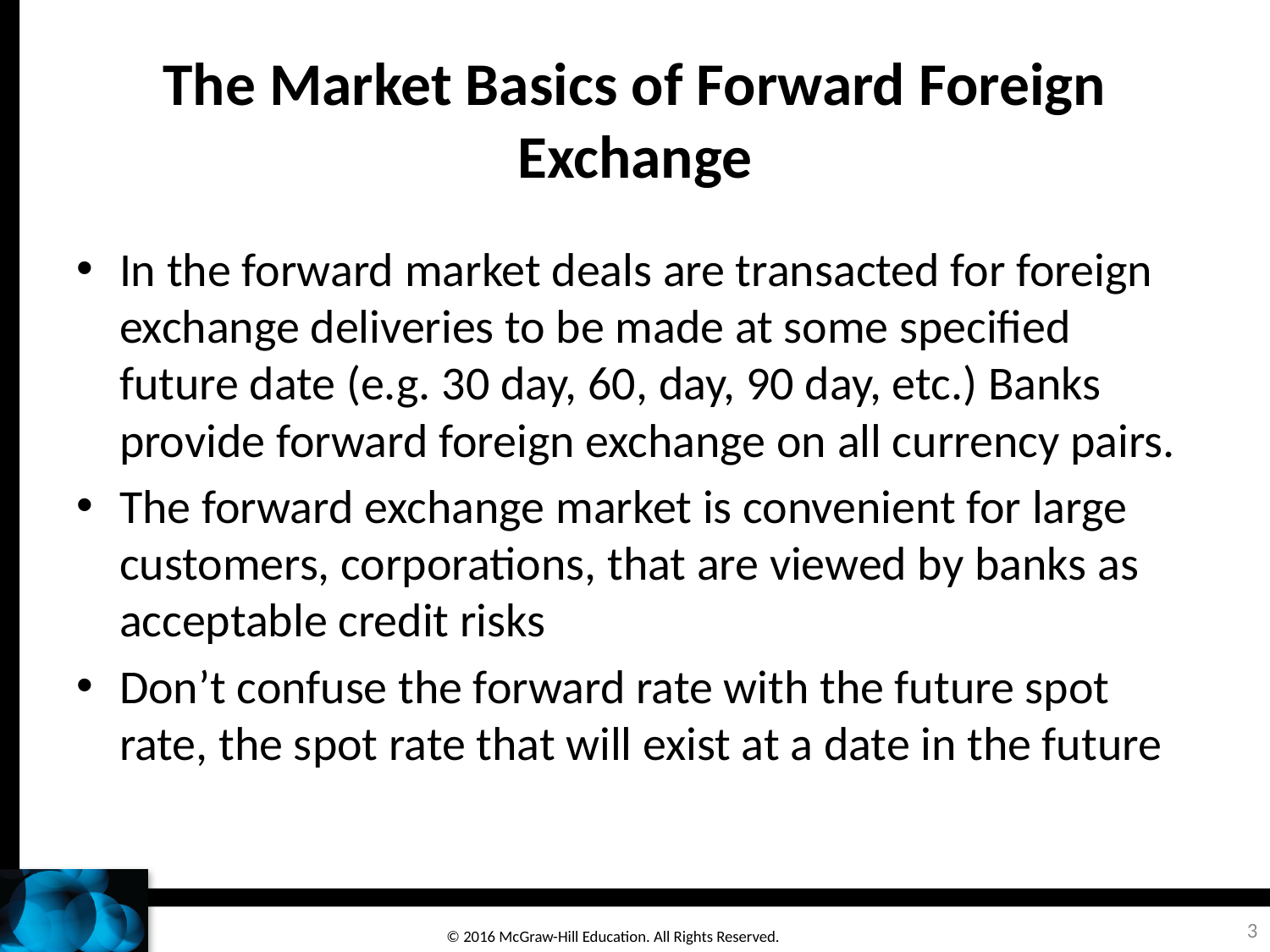

# The Market Basics of Forward Foreign Exchange
In the forward market deals are transacted for foreign exchange deliveries to be made at some specified future date (e.g. 30 day, 60, day, 90 day, etc.) Banks provide forward foreign exchange on all currency pairs.
The forward exchange market is convenient for large customers, corporations, that are viewed by banks as acceptable credit risks
Don’t confuse the forward rate with the future spot rate, the spot rate that will exist at a date in the future
3
© 2016 McGraw-Hill Education. All Rights Reserved.